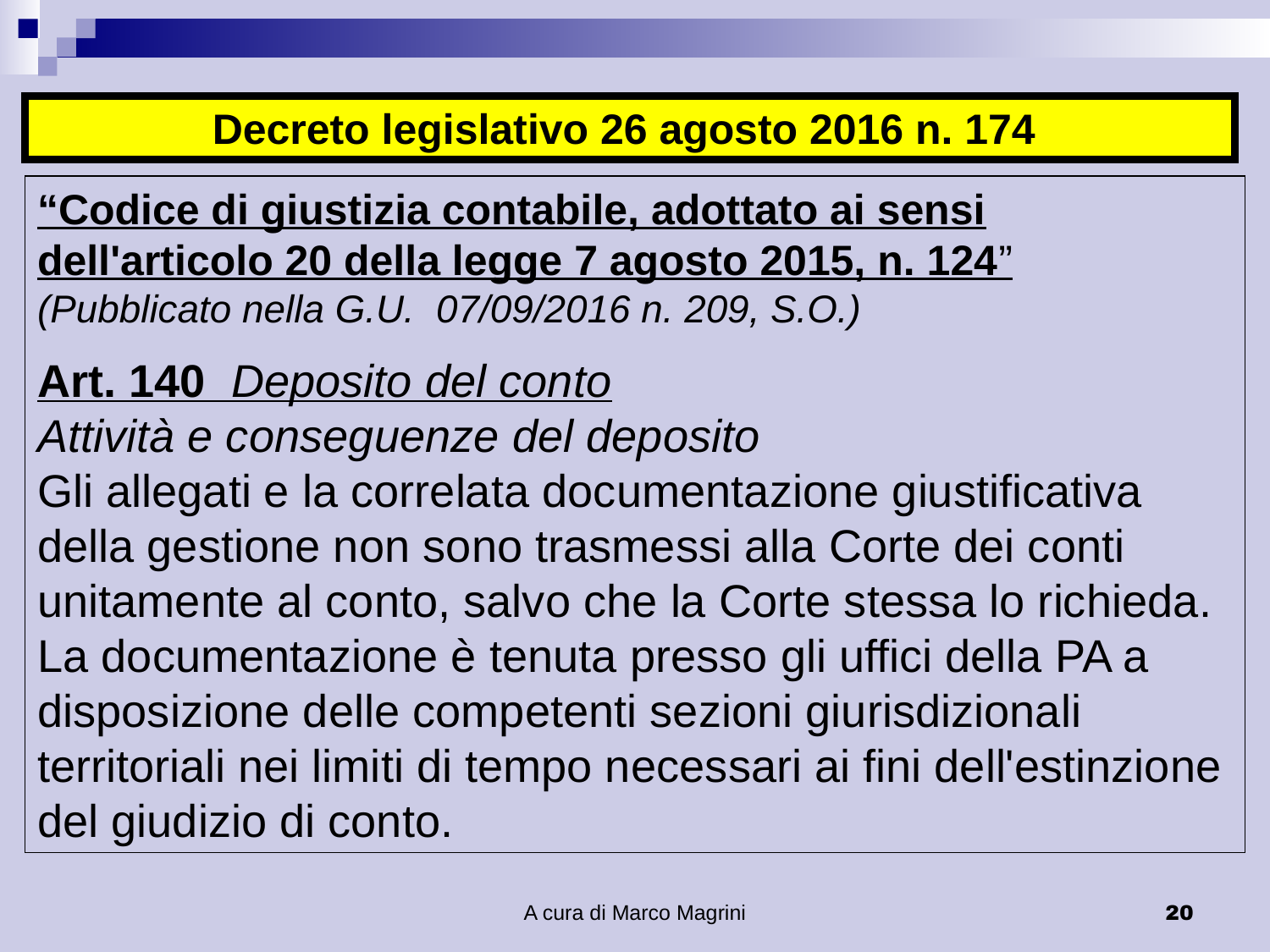

Decreto legislativo 26 agosto 2016 n. 174
“Codice di giustizia contabile, adottato ai sensi dell'articolo 20 della legge 7 agosto 2015, n. 124”
(Pubblicato nella G.U.  07/09/2016 n. 209, S.O.)

Art. 140  Deposito del conto
Attività e conseguenze del deposito
Gli allegati e la correlata documentazione giustificativa della gestione non sono trasmessi alla Corte dei conti unitamente al conto, salvo che la Corte stessa lo richieda.
La documentazione è tenuta presso gli uffici della PA a disposizione delle competenti sezioni giurisdizionali territoriali nei limiti di tempo necessari ai fini dell'estinzione del giudizio di conto.

A cura di Marco Magrini
20